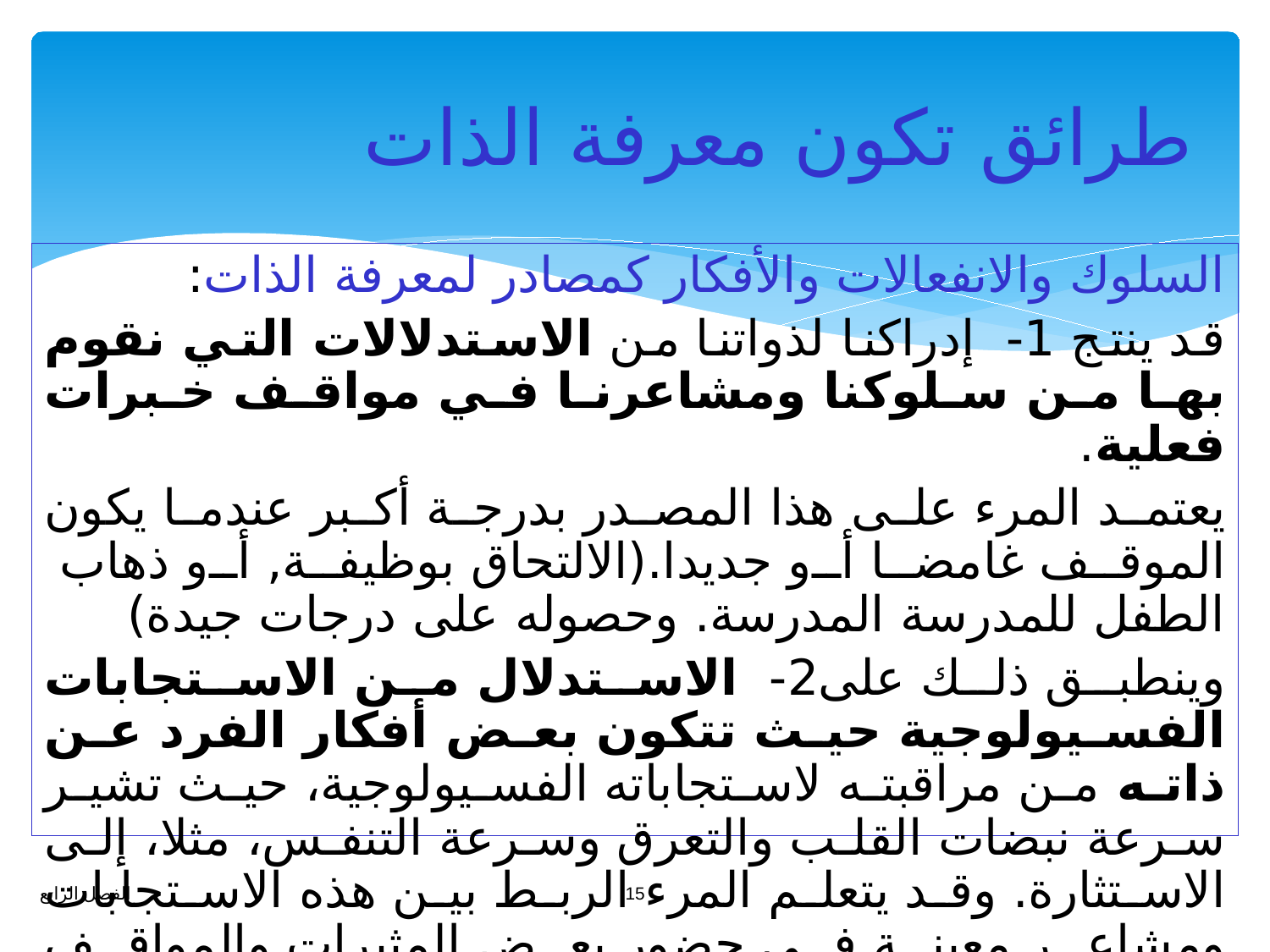

# طرائق تكون معرفة الذات
السلوك والانفعالات والأفكار كمصادر لمعرفة الذات:
قد ينتج 1-  إدراكنا لذواتنا من الاستدلالات التي نقوم بها من سلوكنا ومشاعرنا في مواقف خبرات فعلية.
يعتمد المرء على هذا المصدر بدرجة أكبر عندما يكون الموقف غامضا أو جديدا.(الالتحاق بوظيفة, أو ذهاب  الطفل للمدرسة المدرسة. وحصوله على درجات جيدة)
وينطبق ذلك على2-  الاستدلال من الاستجابات الفسيولوجية حيث تتكون بعض أفكار الفرد عن ذاته من مراقبته لاستجاباته الفسيولوجية، حيث تشير سرعة نبضات القلب والتعرق وسرعة التنفس، مثلا، إلى الاستثارة. وقد يتعلم المرء الربط بين هذه الاستجابات ومشاعر معينة في حضور بعض المثيرات والمواقف الاجتماعية. ولكن تفسير الاستجابة الفسيولوجية يتطلب موقفا اجتماعيا، حيث أن تفسير المرء للاستجابات الفسيولوجية يعتمد على إدراك المرء لدلالة الموقف.
15
الفصل الرابع